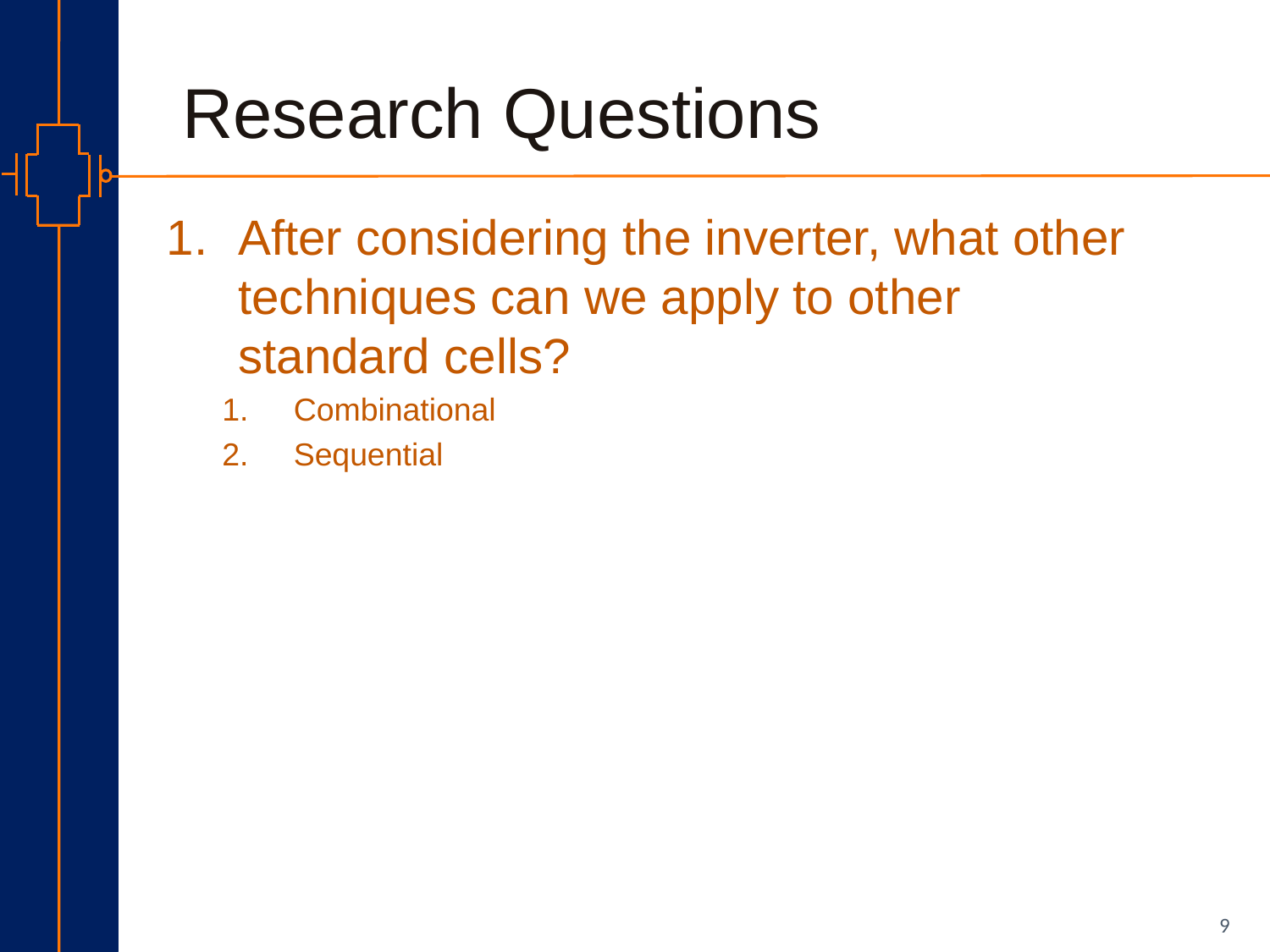

# Research Questions

After considering the inverter, what other techniques can we apply to other standard cells?
Combinational
Sequential

9